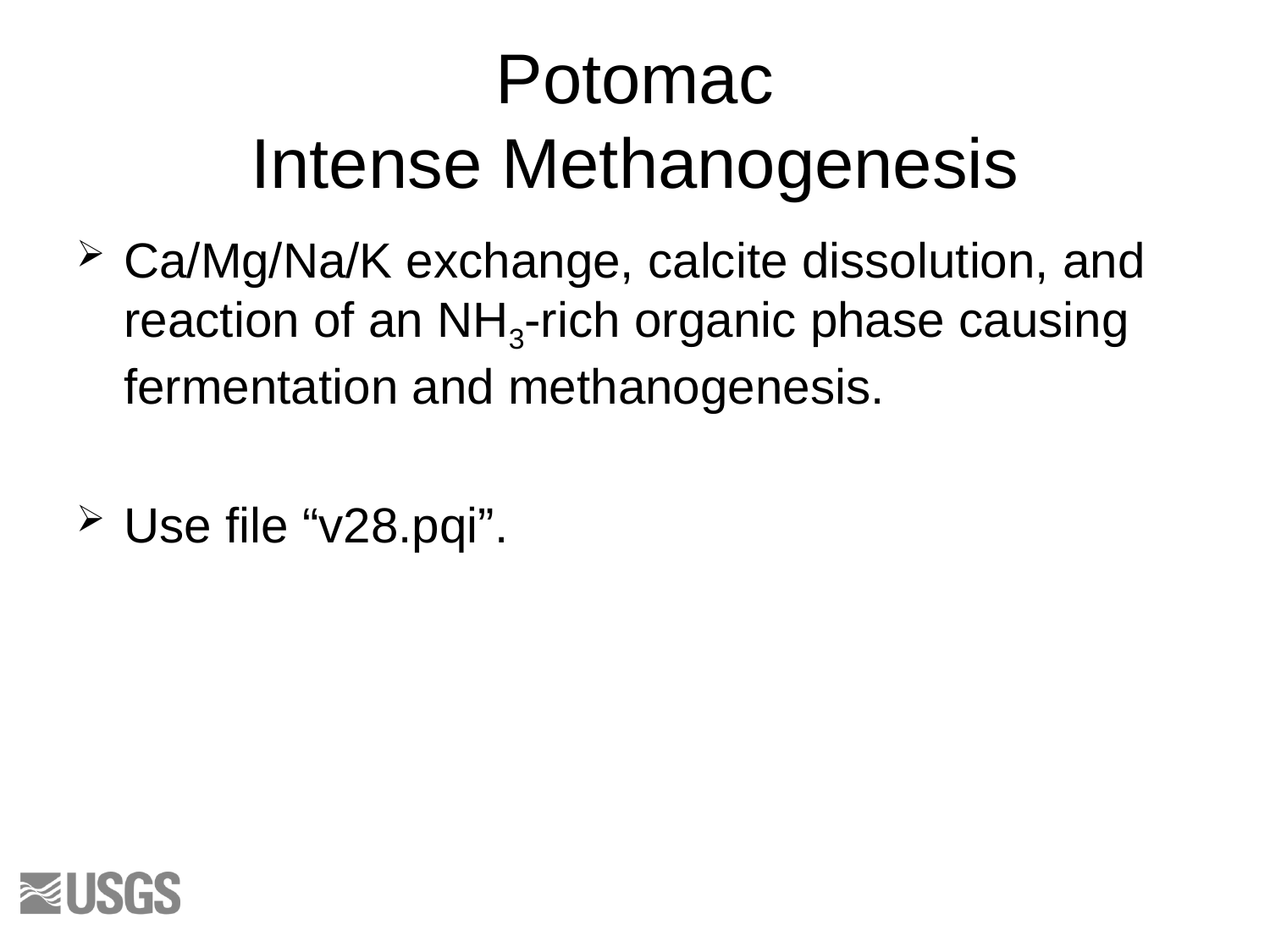

# Potomac Intense Methanogenesis
Ca/Mg/Na/K exchange, calcite dissolution, and reaction of an NH3-rich organic phase causing fermentation and methanogenesis.

Use file “v28.pqi”.